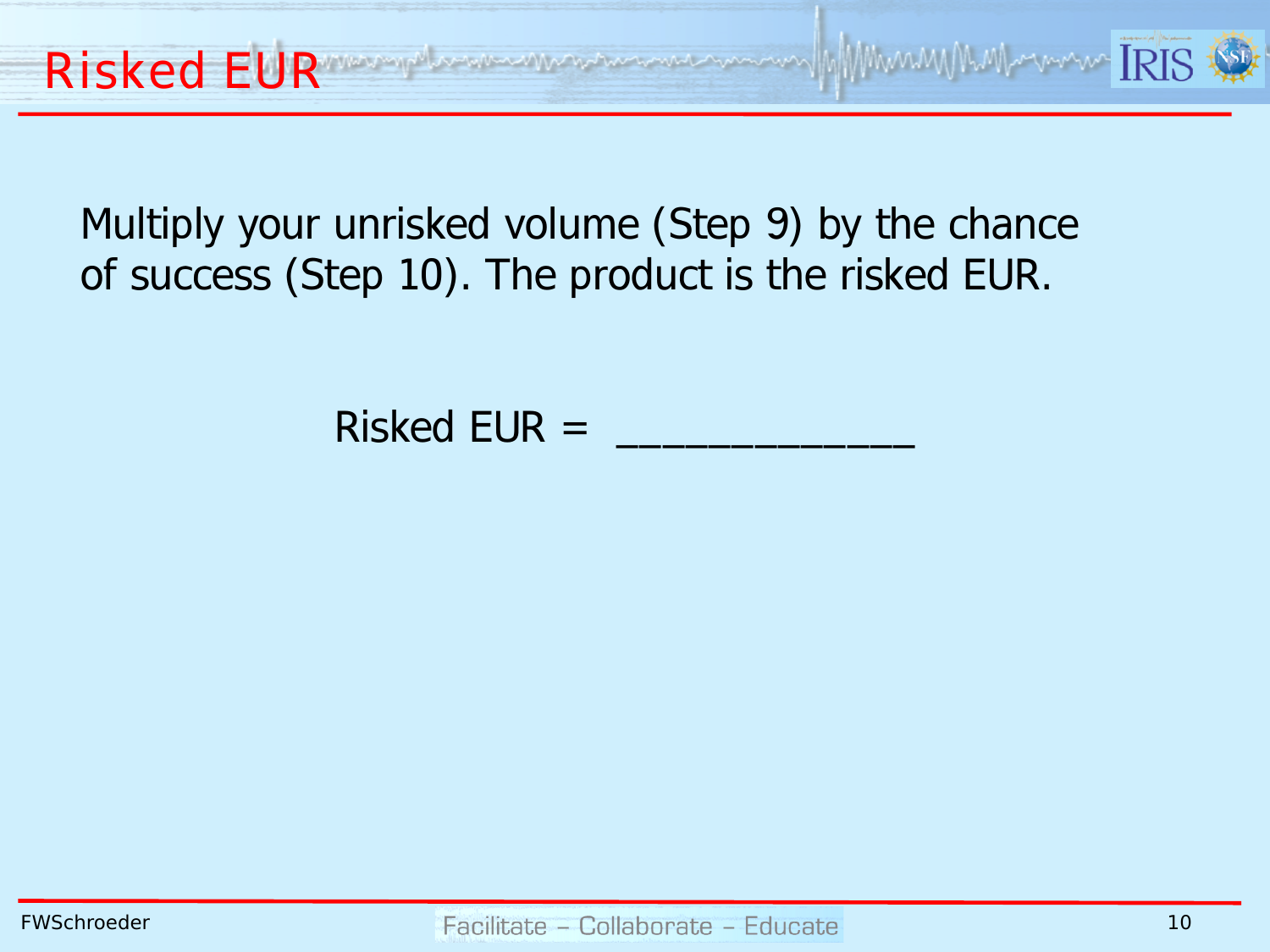

# Risked EUR
Multiply your unrisked volume (Step 9) by the chance of success (Step 10). The product is the risked EUR.

		Risked EUR =  _____________